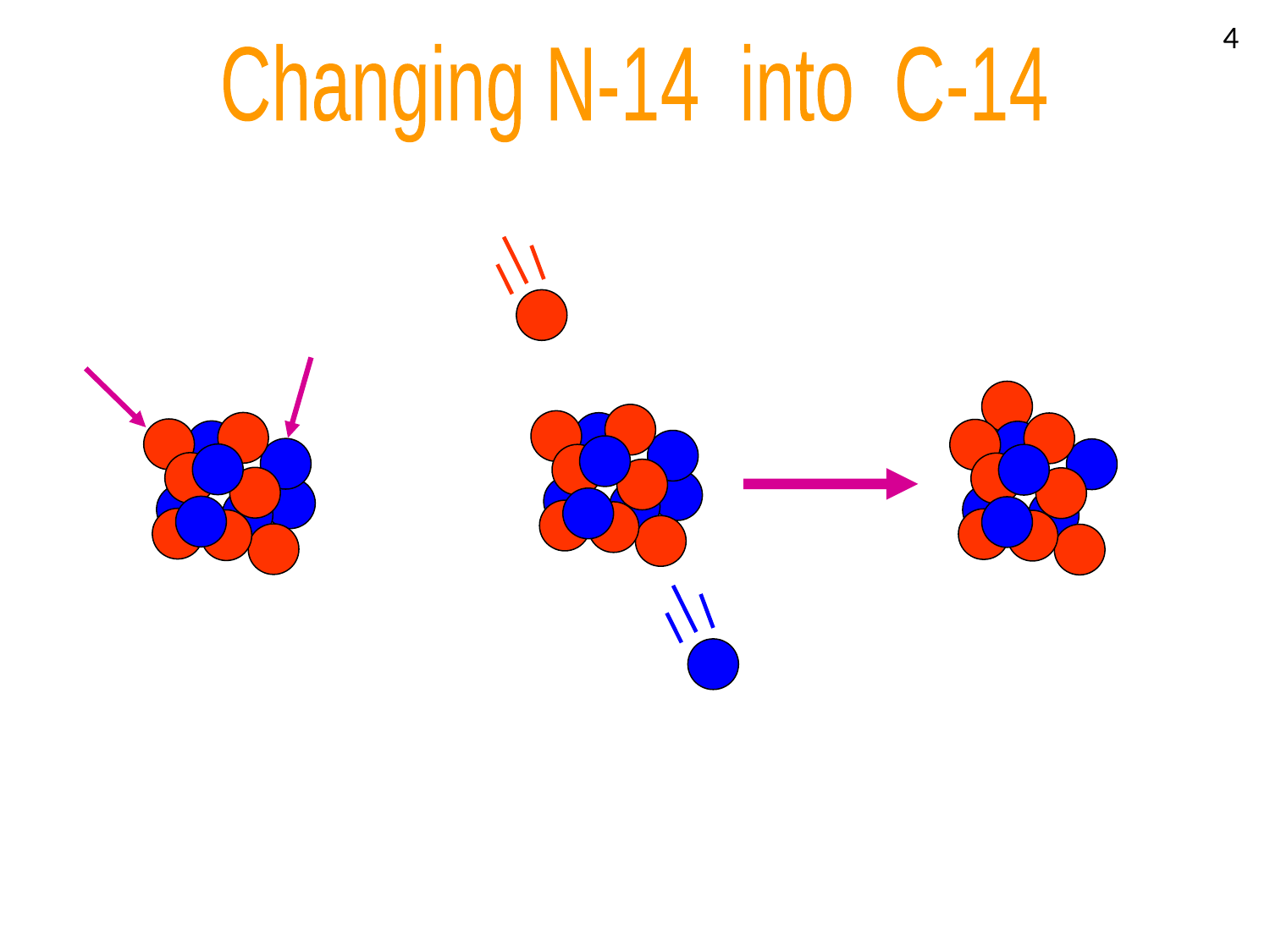

4
Changing N-14  into  C-14

A neutron is captured
Proton
Neutron

N-14
7 protons 7 neutrons
C-14
6 protons 8 neutrons
A proton is expelled